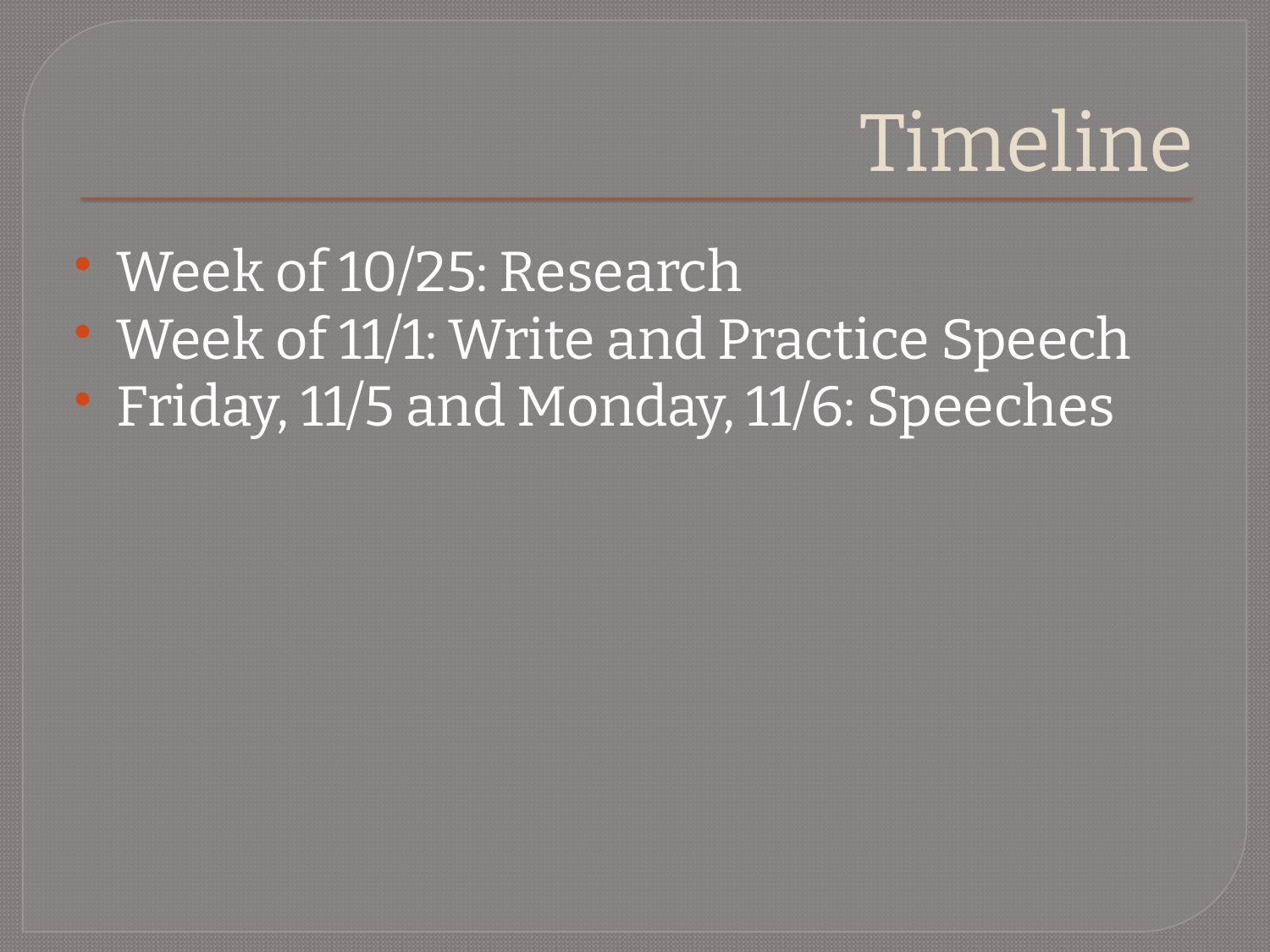

# Timeline
Week of 10/25: Research
Week of 11/1: Write and Practice Speech
Friday, 11/5 and Monday, 11/6: Speeches